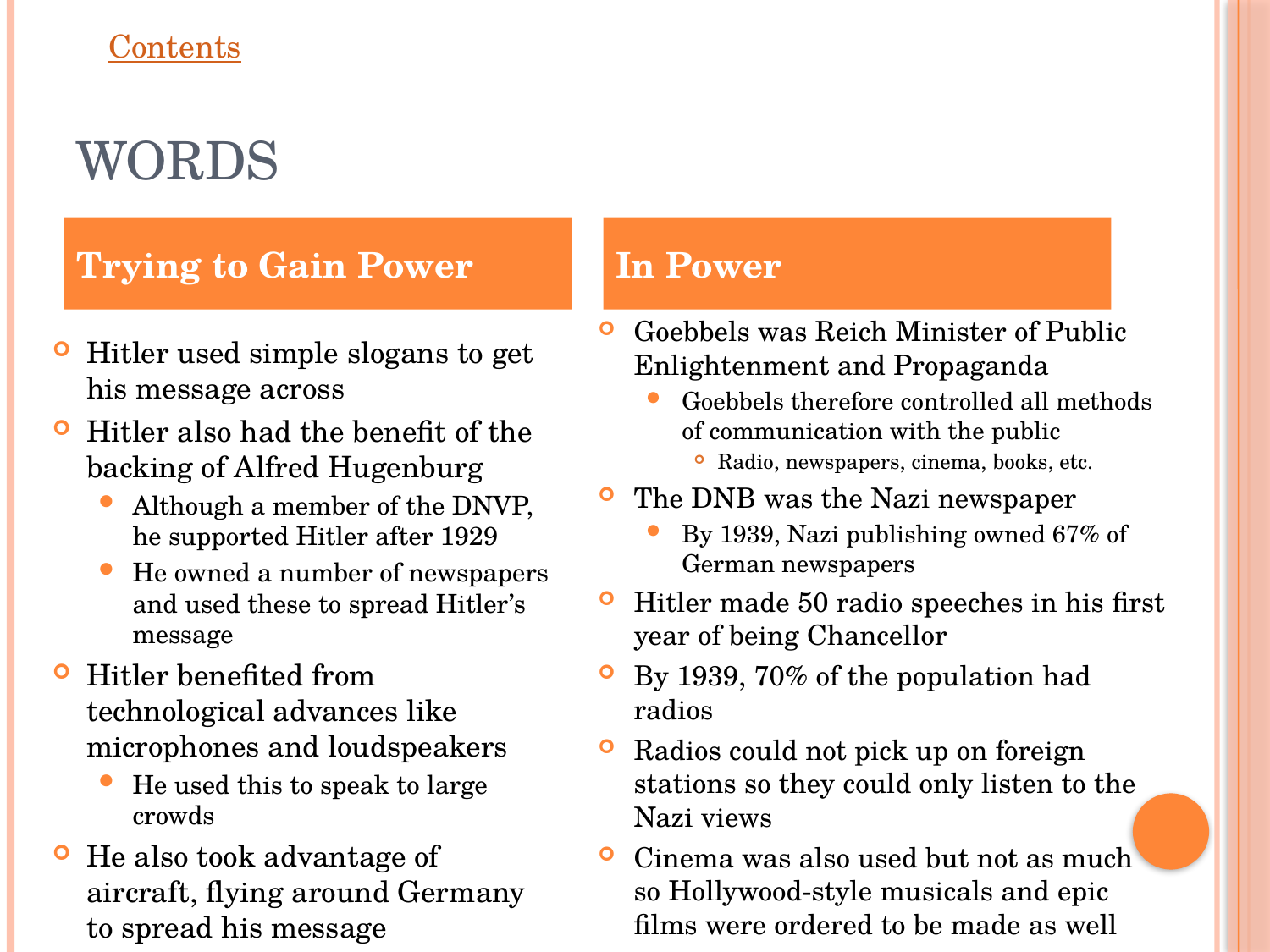

# Words
Trying to Gain Power
In Power
Goebbels was Reich Minister of Public Enlightenment and Propaganda
Goebbels therefore controlled all methods of communication with the public
Radio, newspapers, cinema, books, etc.
The DNB was the Nazi newspaper
By 1939, Nazi publishing owned 67% of German newspapers
Hitler made 50 radio speeches in his first year of being Chancellor
By 1939, 70% of the population had radios
Radios could not pick up on foreign stations so they could only listen to the Nazi views
Cinema was also used but not as much so Hollywood-style musicals and epic films were ordered to be made as well
Hitler used simple slogans to get his message across
Hitler also had the benefit of the backing of Alfred Hugenburg
Although a member of the DNVP, he supported Hitler after 1929
He owned a number of newspapers and used these to spread Hitler’s message
Hitler benefited from technological advances like microphones and loudspeakers
He used this to speak to large crowds
He also took advantage of aircraft, flying around Germany to spread his message